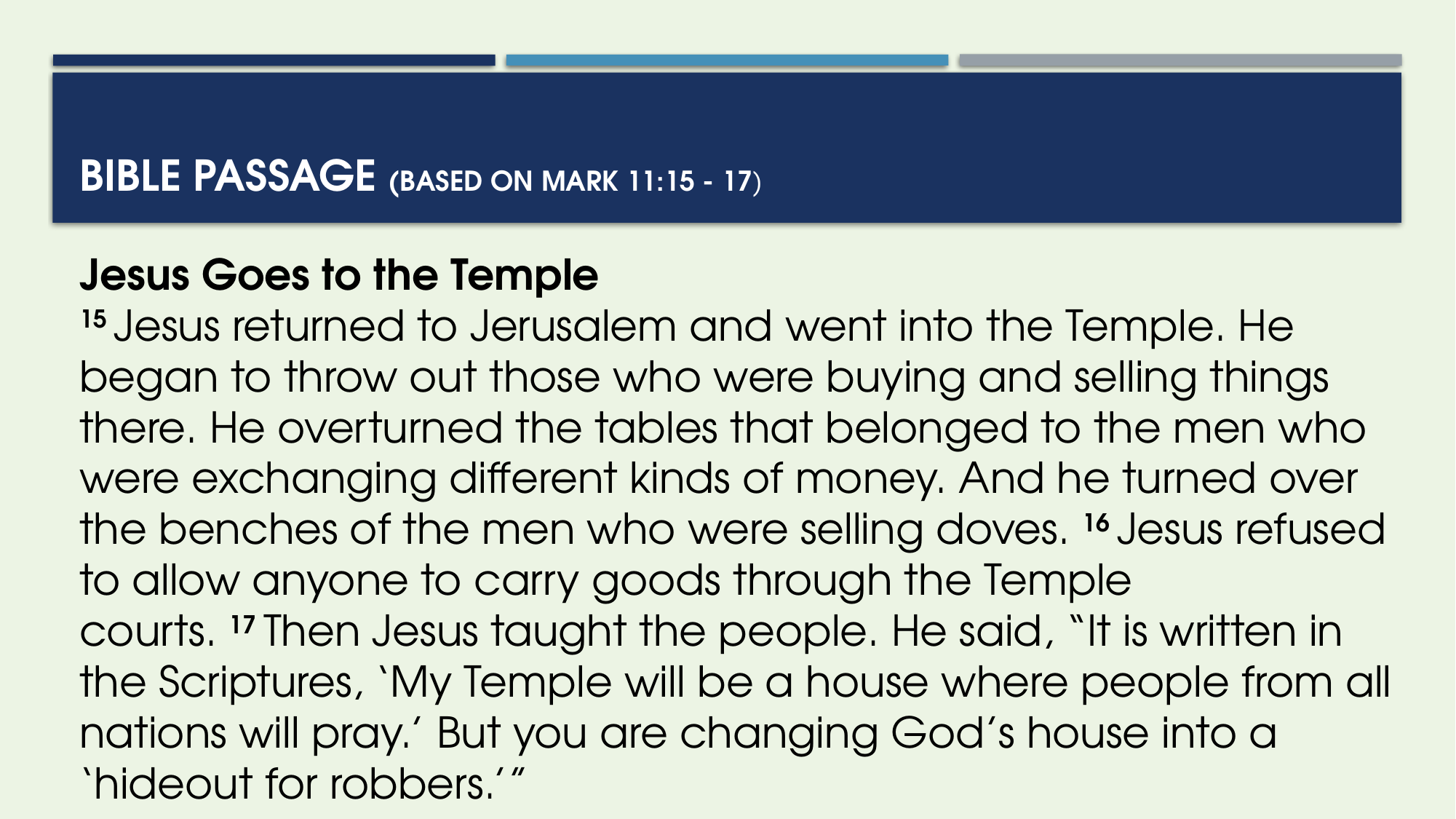

# Bible Passage (based on mark 11:15 - 17)
Jesus Goes to the Temple
15 Jesus returned to Jerusalem and went into the Temple. He began to throw out those who were buying and selling things there. He overturned the tables that belonged to the men who were exchanging different kinds of money. And he turned over the benches of the men who were selling doves. 16 Jesus refused to allow anyone to carry goods through the Temple courts. 17 Then Jesus taught the people. He said, “It is written in the Scriptures, ‘My Temple will be a house where people from all nations will pray.’ But you are changing God’s house into a ‘hideout for robbers.’”